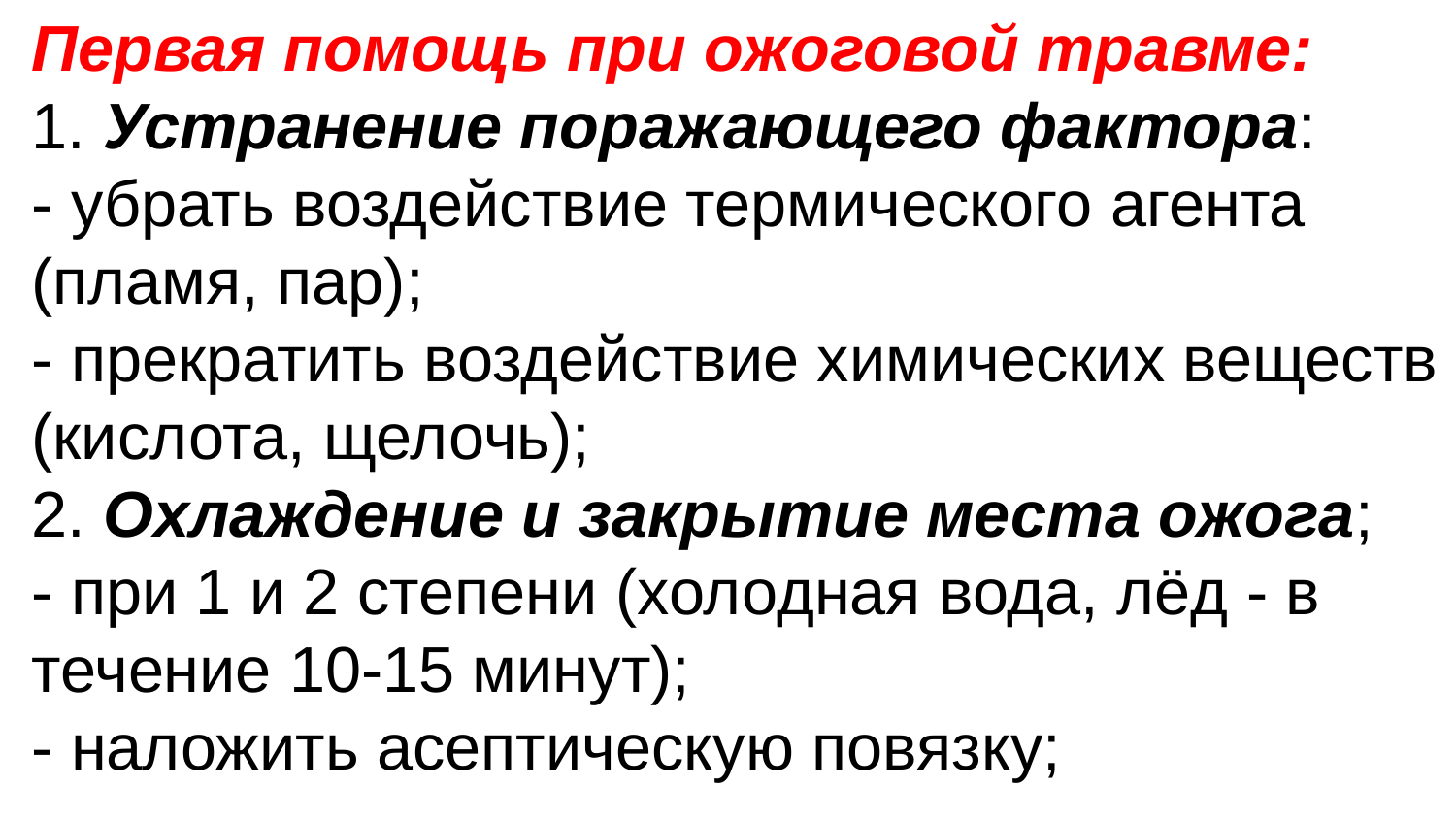

Первая помощь при ожоговой травме:
1. Устранение поражающего фактора:
- убрать воздействие термического агента (пламя, пар);
- прекратить воздействие химических веществ (кислота, щелочь);
2. Охлаждение и закрытие места ожога;
- при 1 и 2 степени (холодная вода, лёд - в течение 10-15 минут);
- наложить асептическую повязку;